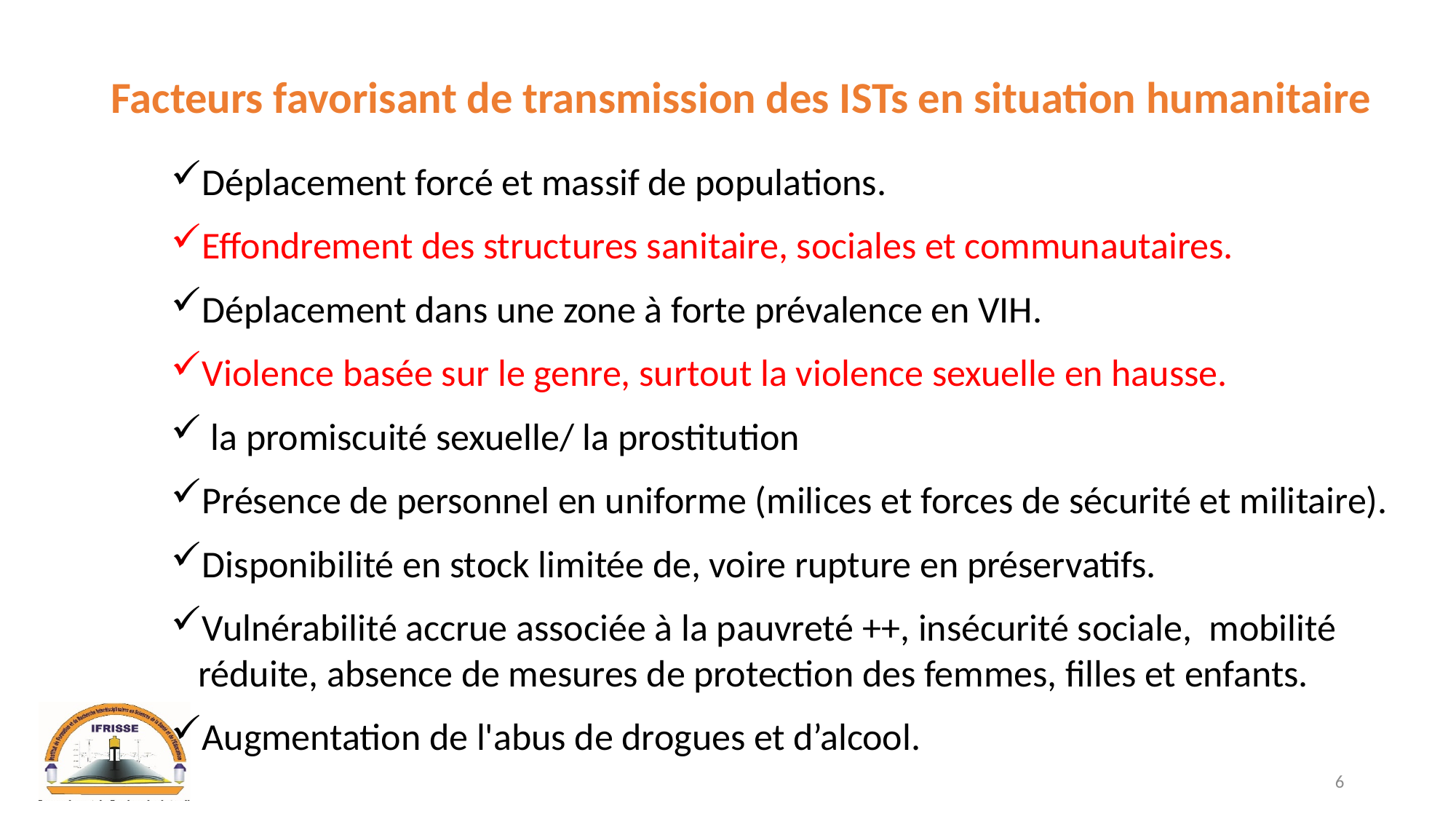

# Facteurs favorisant de transmission des ISTs en situation humanitaire
Déplacement forcé et massif de populations.
Effondrement des structures sanitaire, sociales et communautaires.
Déplacement dans une zone à forte prévalence en VIH.
Violence basée sur le genre, surtout la violence sexuelle en hausse.
 la promiscuité sexuelle/ la prostitution
Présence de personnel en uniforme (milices et forces de sécurité et militaire).
Disponibilité en stock limitée de, voire rupture en préservatifs.
Vulnérabilité accrue associée à la pauvreté ++, insécurité sociale,  mobilité réduite, absence de mesures de protection des femmes, filles et enfants.
Augmentation de l'abus de drogues et d’alcool.

6